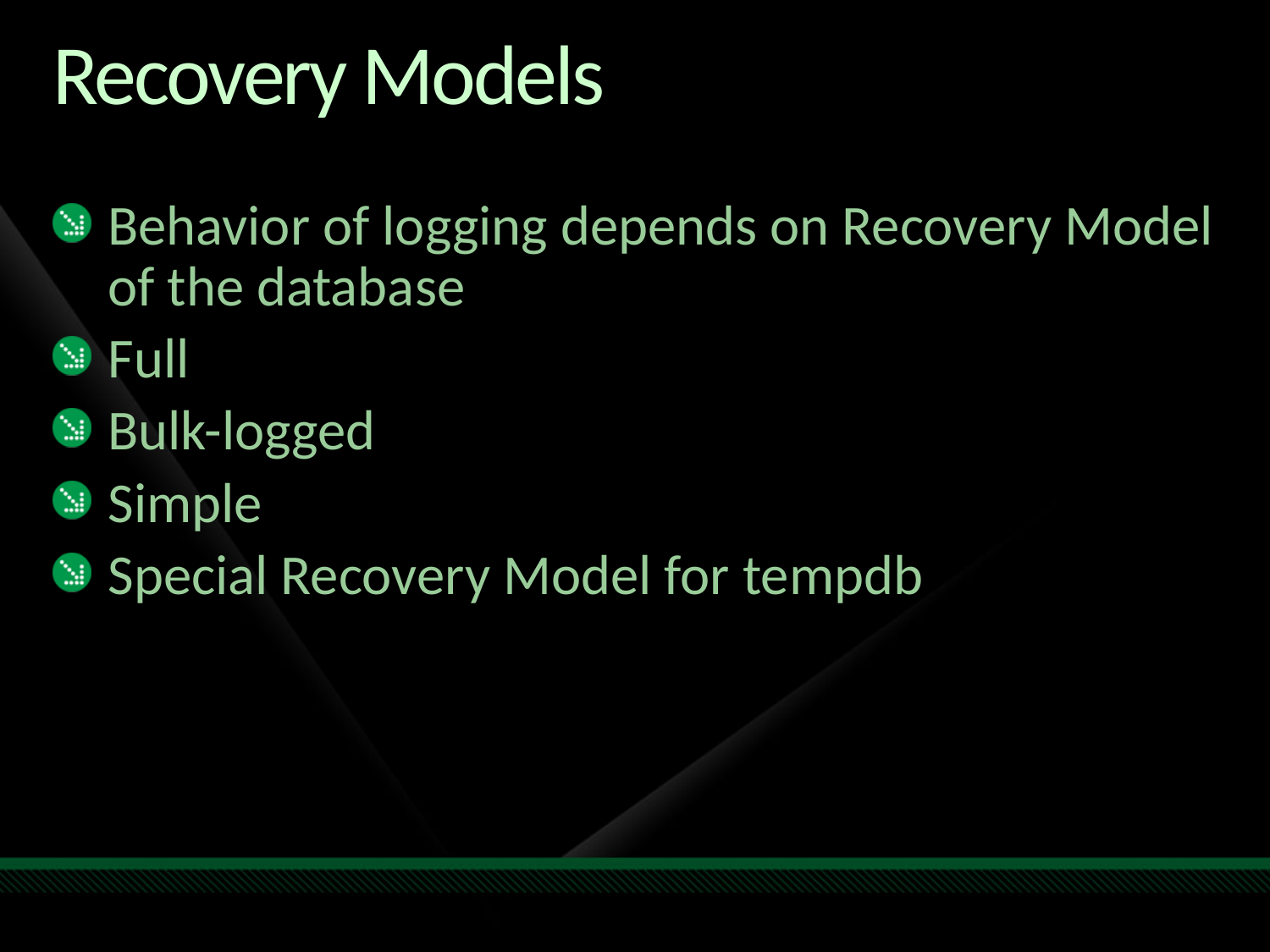

# Recovery Models
Behavior of logging depends on Recovery Model of the database
Full
Bulk-logged
Simple
Special Recovery Model for tempdb